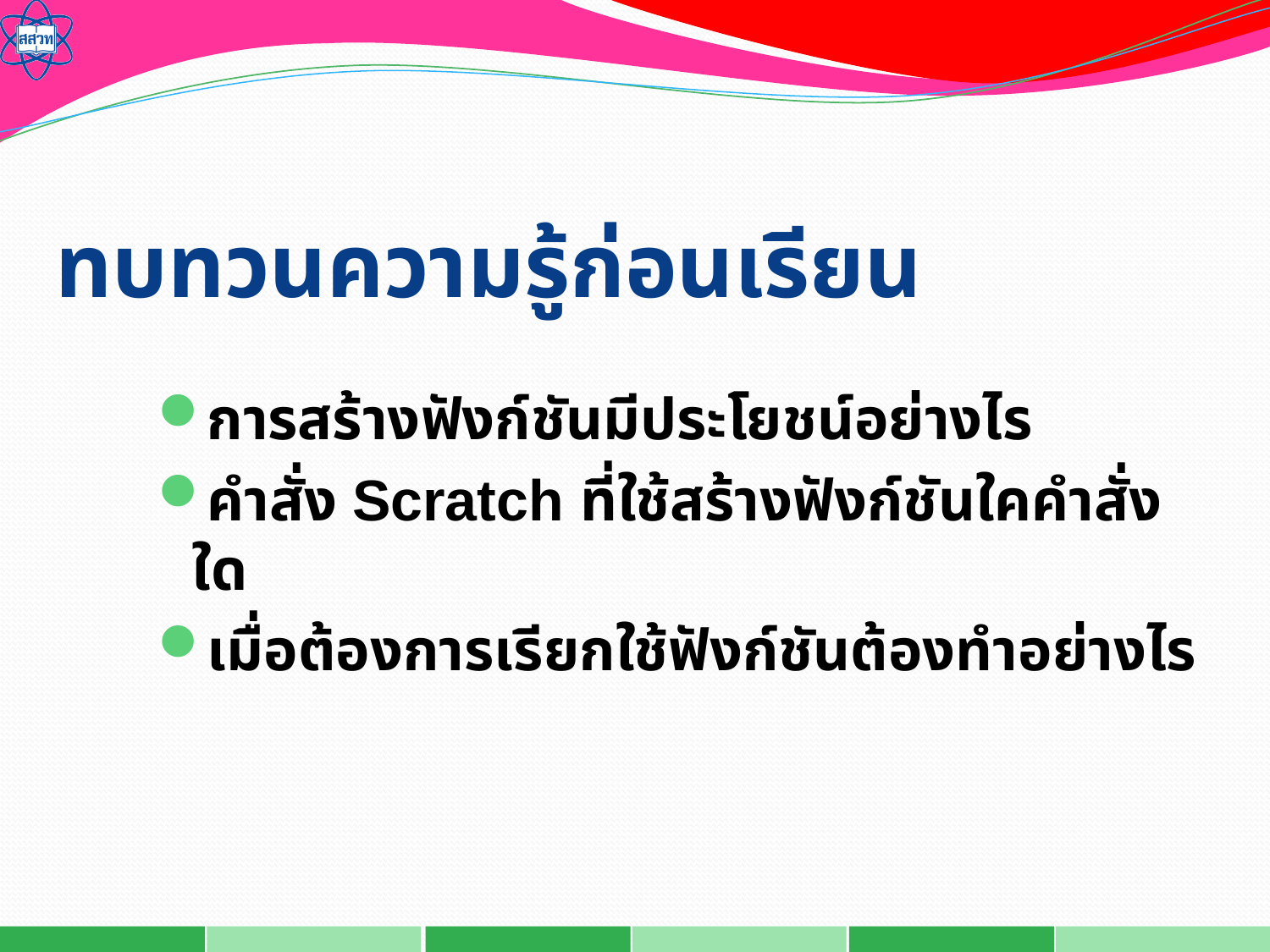

# ทบทวนความรู้ก่อนเรียน
การสร้างฟังก์ชันมีประโยชน์อย่างไร
คำสั่ง Scratch ที่ใช้สร้างฟังก์ชันใคคำสั่งใด
เมื่อต้องการเรียกใช้ฟังก์ชันต้องทำอย่างไร